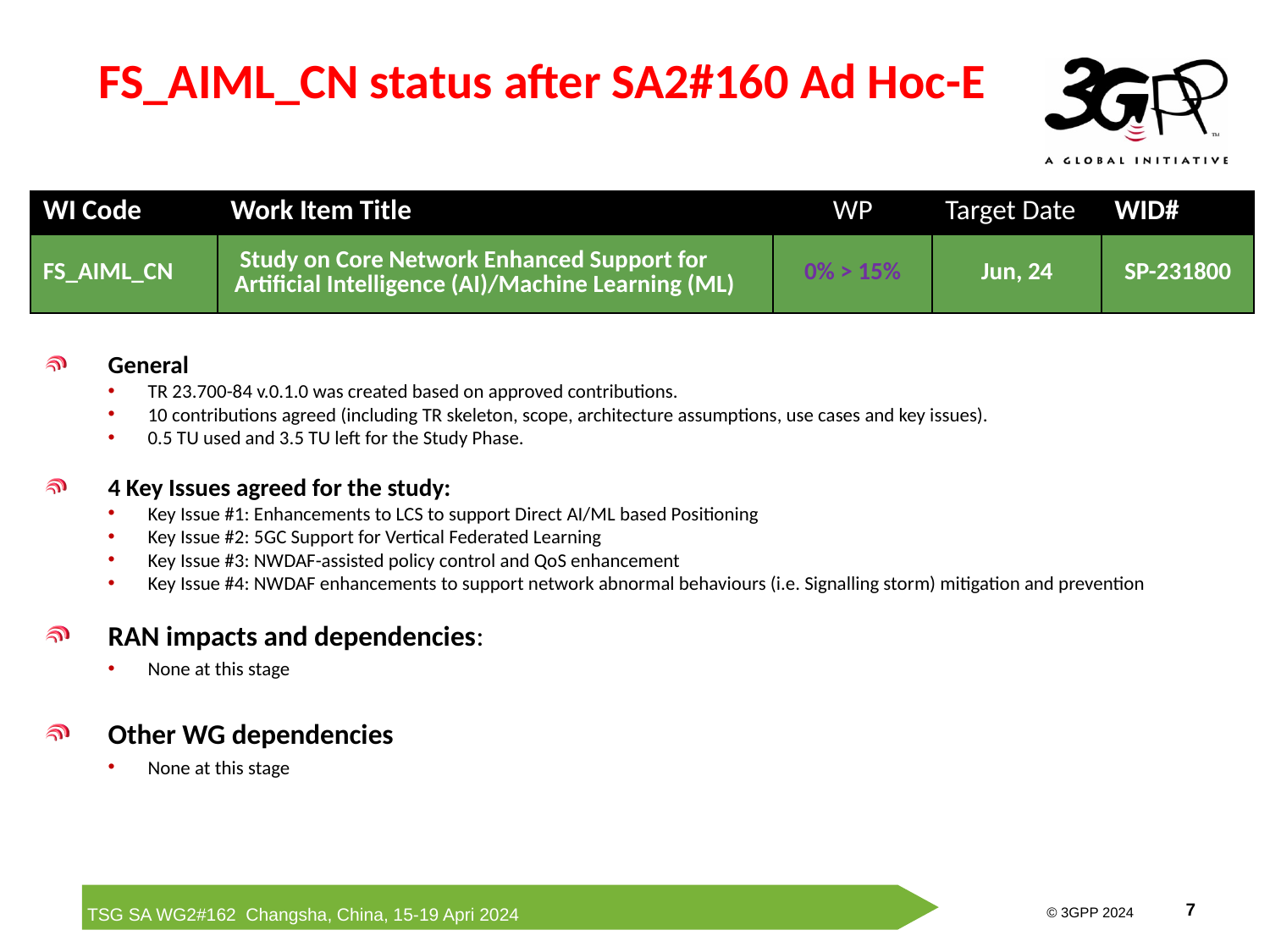

# FS_AIML_CN status after SA2#160 Ad Hoc-E
| WI Code | Work Item Title | WP | Target Date | WID# |
| --- | --- | --- | --- | --- |
| FS\_AIML\_CN | Study on Core Network Enhanced Support for Artificial Intelligence (AI)/Machine Learning (ML) | 0% > 15% | Jun, 24 | SP-231800 |
General
TR 23.700-84 v.0.1.0 was created based on approved contributions.
10 contributions agreed (including TR skeleton, scope, architecture assumptions, use cases and key issues).
0.5 TU used and 3.5 TU left for the Study Phase.

4 Key Issues agreed for the study:
Key Issue #1: Enhancements to LCS to support Direct AI/ML based Positioning
Key Issue #2: 5GC Support for Vertical Federated Learning
Key Issue #3: NWDAF-assisted policy control and QoS enhancement
Key Issue #4: NWDAF enhancements to support network abnormal behaviours (i.e. Signalling storm) mitigation and prevention

RAN impacts and dependencies:
None at this stage

Other WG dependencies
None at this stage